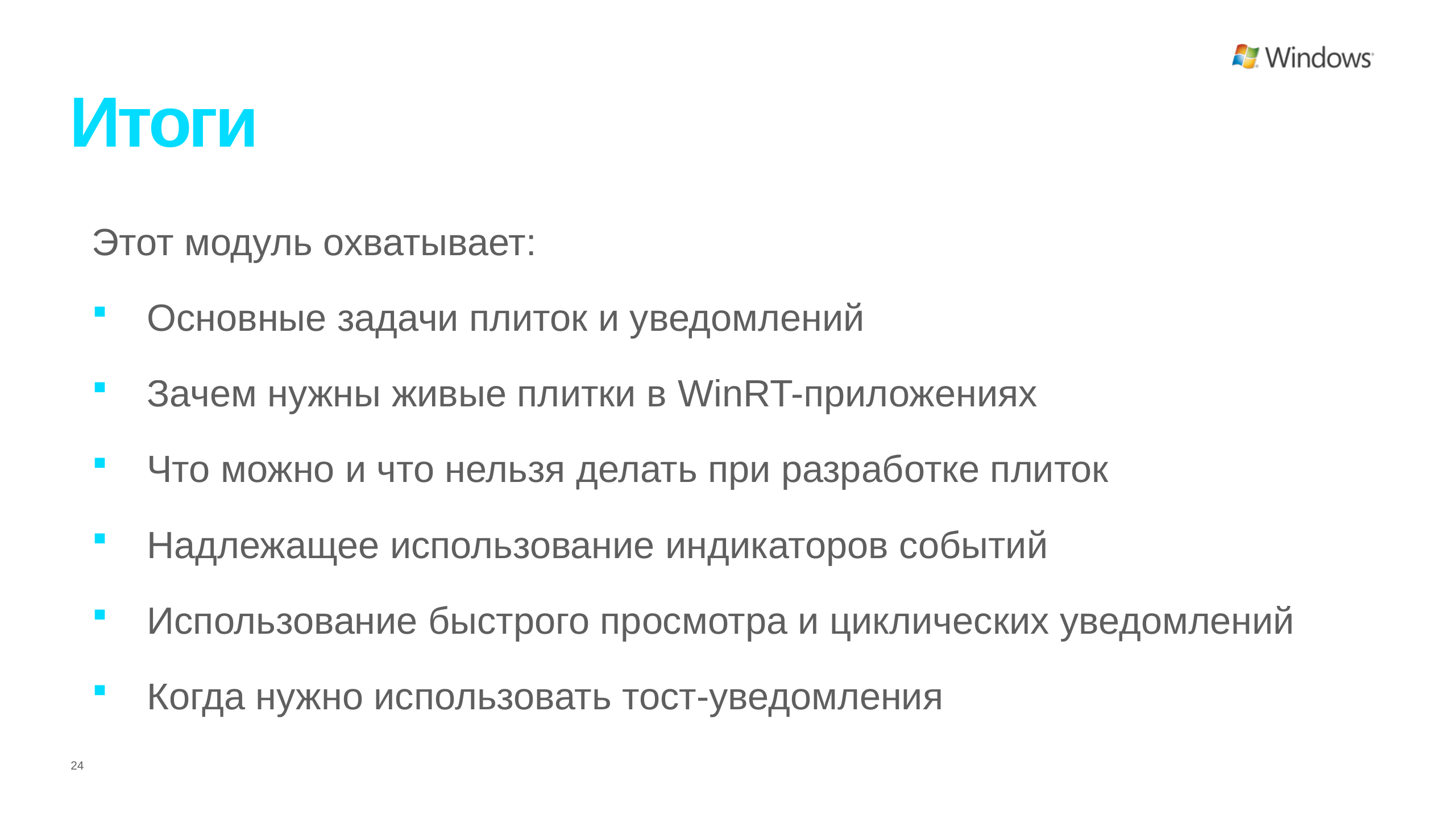

# Итоги
Этот модуль охватывает:
Основные задачи плиток и уведомлений
Зачем нужны живые плитки в WinRT-приложениях
Что можно и что нельзя делать при разработке плиток
Надлежащее использование индикаторов событий
Использование быстрого просмотра и циклических уведомлений
Когда нужно использовать тост-уведомления